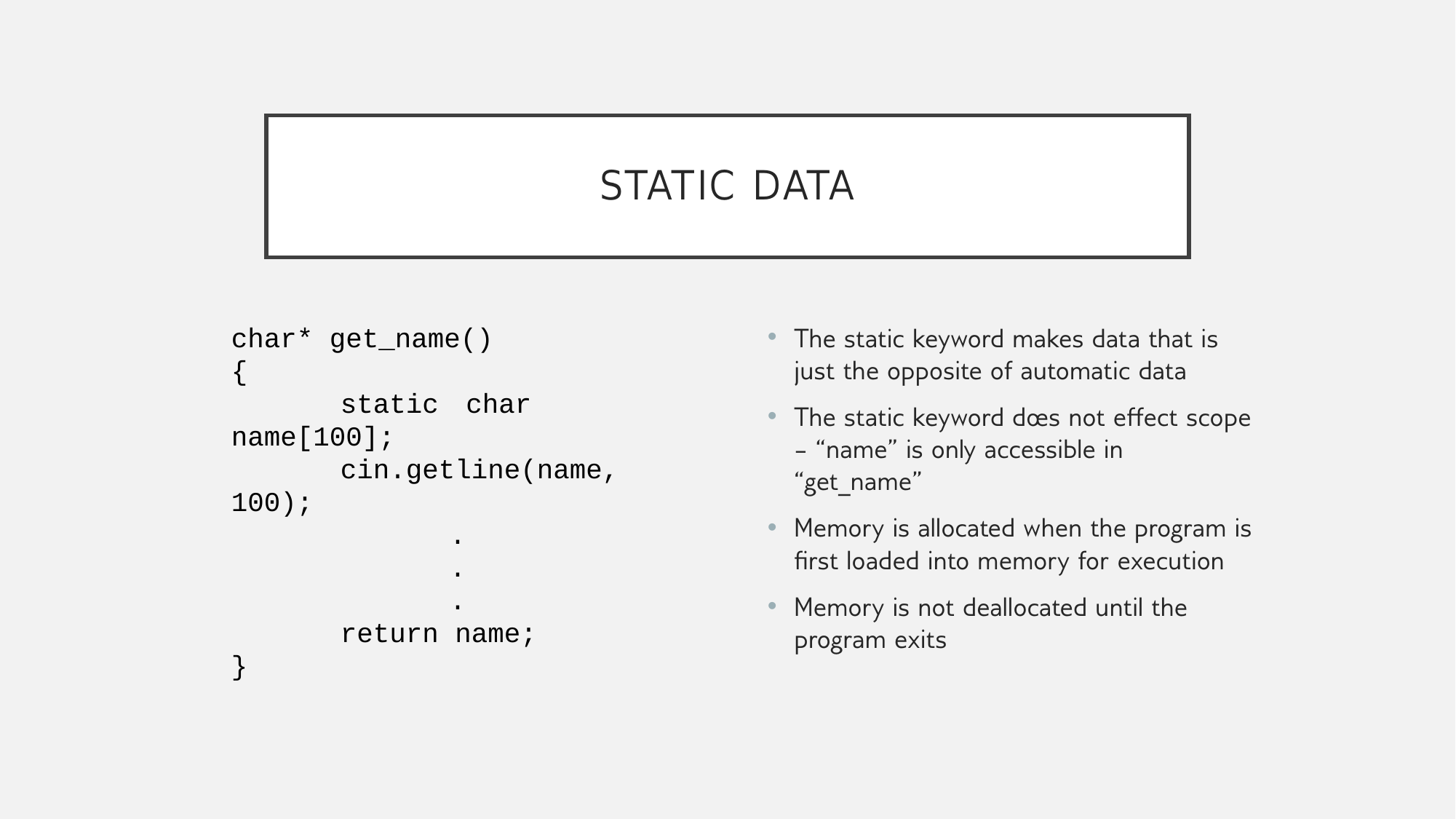

# Static Data
char* get_name()
{
	static	 char	name[100];
	cin.getline(name, 100);
		.
		.
		.
	return name;
}
The static keyword makes data that is just the opposite of automatic data
The static keyword does not effect scope – “name” is only accessible in “get_name”
Memory is allocated when the program is first loaded into memory for execution
Memory is not deallocated until the program exits